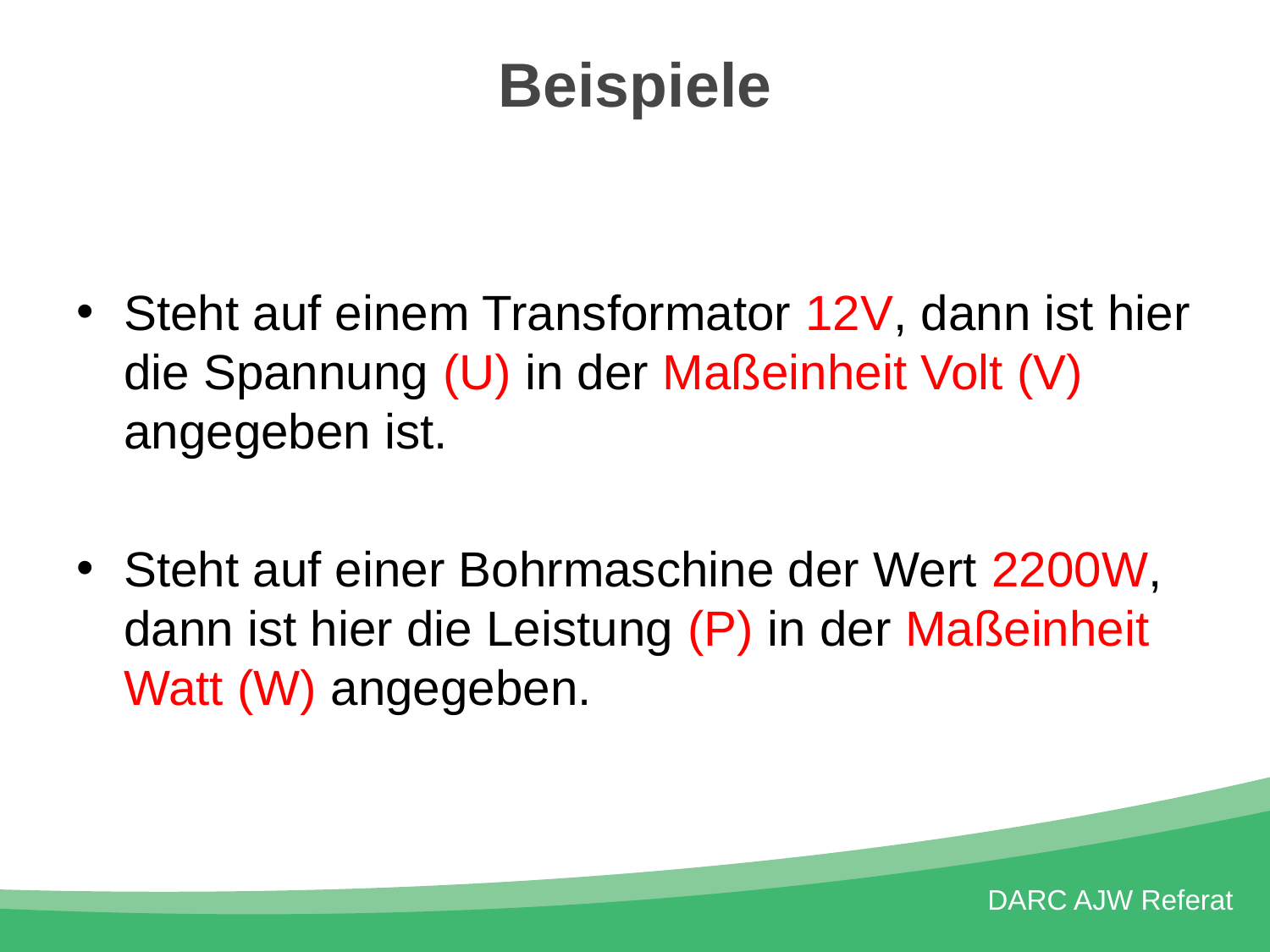

# Beispiele

Steht auf einem Transformator 12V, dann ist hier die Spannung (U) in der Maßeinheit Volt (V) angegeben ist.

Steht auf einer Bohrmaschine der Wert 2200W, dann ist hier die Leistung (P) in der Maßeinheit Watt (W) angegeben.